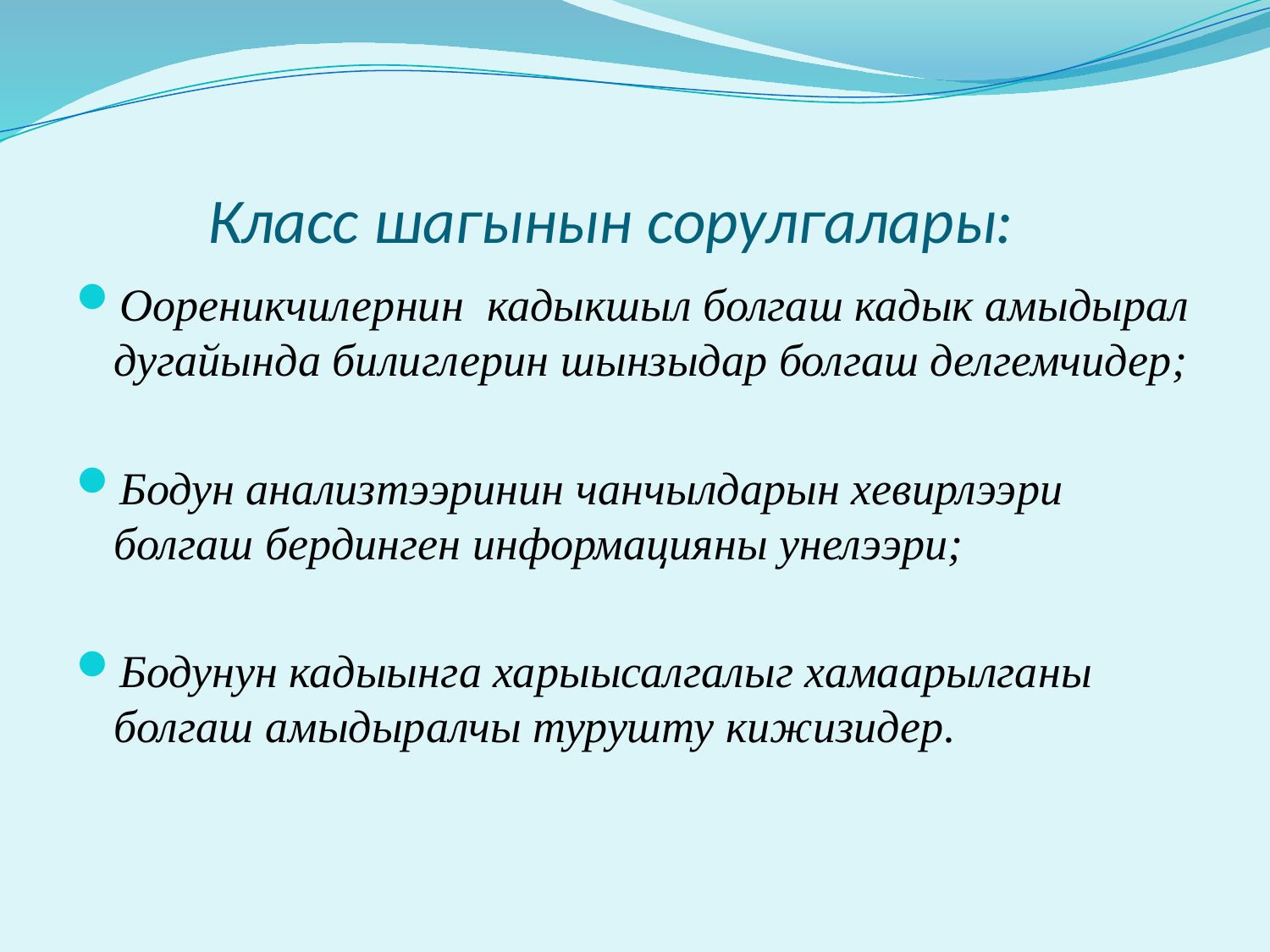

# Класс шагынын сорулгалары:
Оореникчилернин  кадыкшыл болгаш кадык амыдырал дугайында билиглерин шынзыдар болгаш делгемчидер;

Бодун анализтээринин чанчылдарын хевирлээри болгаш бердинген информацияны унелээри;

Бодунун кадыынга харыысалгалыг хамаарылганы болгаш амыдыралчы турушту кижизидер.